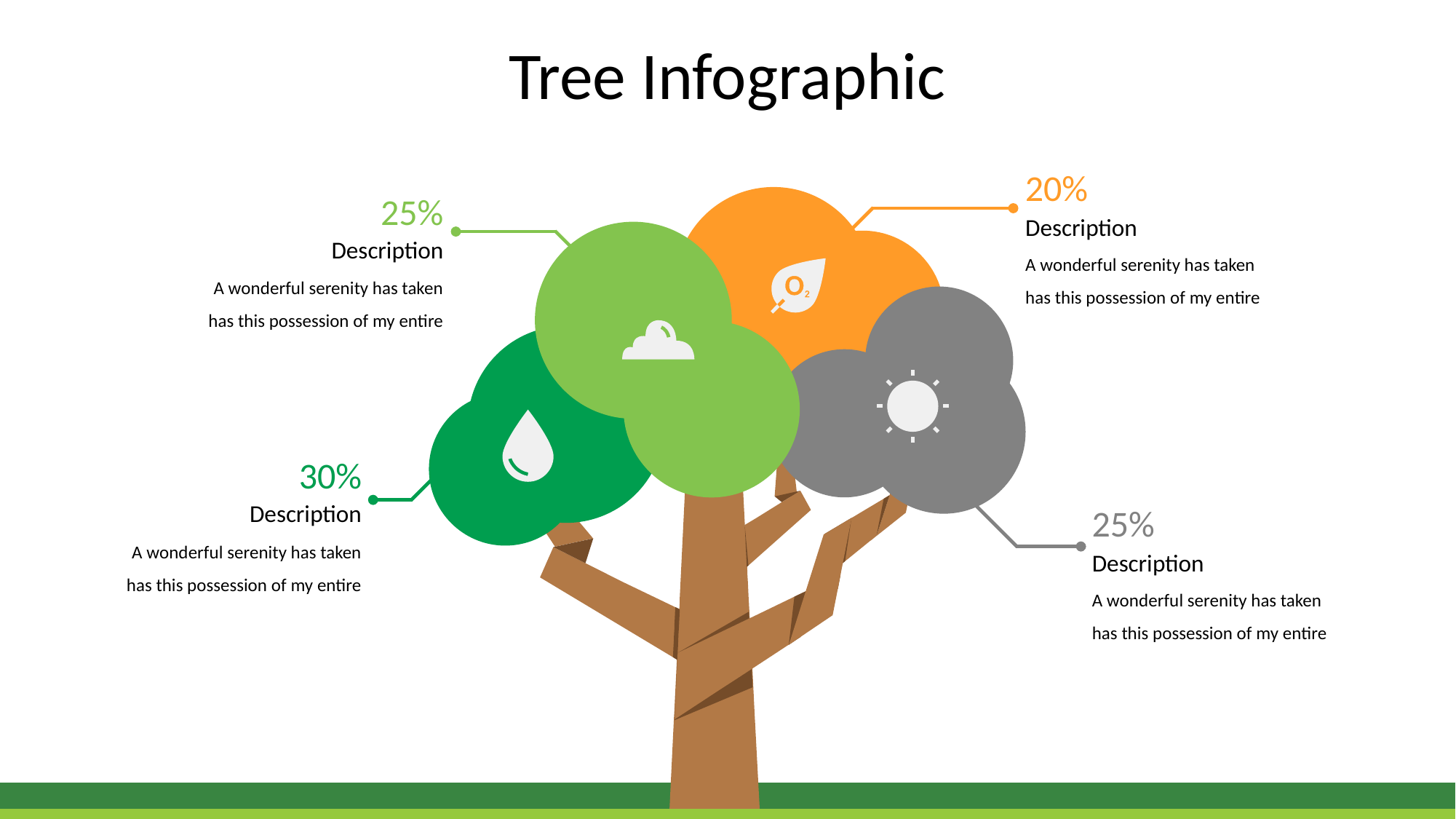

Tree Infographic
20%
25%

Description

Description
A wonderful serenity has taken has this possession of my entire

A wonderful serenity has taken has this possession of my entire

30%

Description
25%
A wonderful serenity has taken has this possession of my entire

Description
A wonderful serenity has taken has this possession of my entire